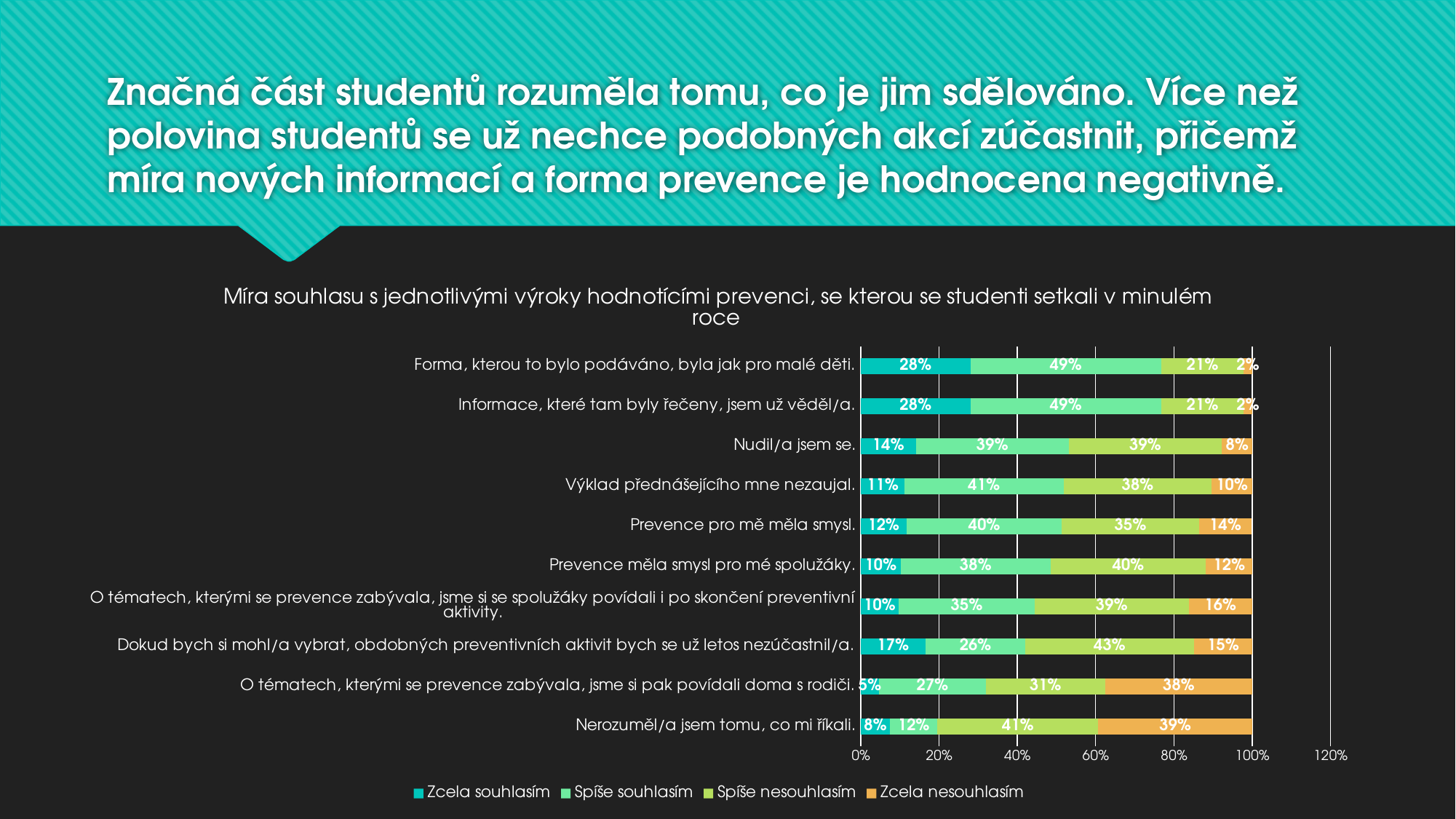

# Značná část studentů rozuměla tomu, co je jim sdělováno. Více než polovina studentů se už nechce podobných akcí zúčastnit, přičemž míra nových informací a forma prevence je hodnocena negativně.

### Chart: Míra souhlasu s jednotlivými výroky hodnotícími prevenci, se kterou se studenti setkali v minulém roce

| Category | Zcela souhlasím | Spíše souhlasím | Spíše nesouhlasím | Zcela nesouhlasím |
|---|---|---|---|---|
| Nerozuměl/a jsem tomu, co mi říkali. | 0.075 | 0.121 | 0.411 | 0.393 |
| O tématech, kterými se prevence zabývala, jsme si pak povídali doma s rodiči. | 0.047 | 0.272 | 0.306 | 0.375 |
| Dokud bych si mohl/a vybrat, obdobných preventivních aktivit bych se už letos nezúčastnil/a. | 0.165 | 0.256 | 0.43 | 0.15 |
| O tématech, kterými se prevence zabývala, jsme si se spolužáky povídali i po skončení preventivní aktivity. | 0.097 | 0.347 | 0.394 | 0.162 |
| Prevence měla smysl pro mé spolužáky. | 0.102 | 0.383 | 0.397 | 0.119 |
| Prevence pro mě měla smysl. | 0.117 | 0.397 | 0.35 | 0.135 |
| Výklad přednášejícího mne nezaujal. | 0.112 | 0.406 | 0.379 | 0.103 |
| Nudil/a jsem se. | 0.141 | 0.39 | 0.392 | 0.077 |
| Informace, které tam byly řečeny, jsem už věděl/a. | 0.28 | 0.488 | 0.21 | 0.022 |
| Forma, kterou to bylo podáváno, byla jak pro malé děti. | 0.28 | 0.488 | 0.21 | 0.022 |